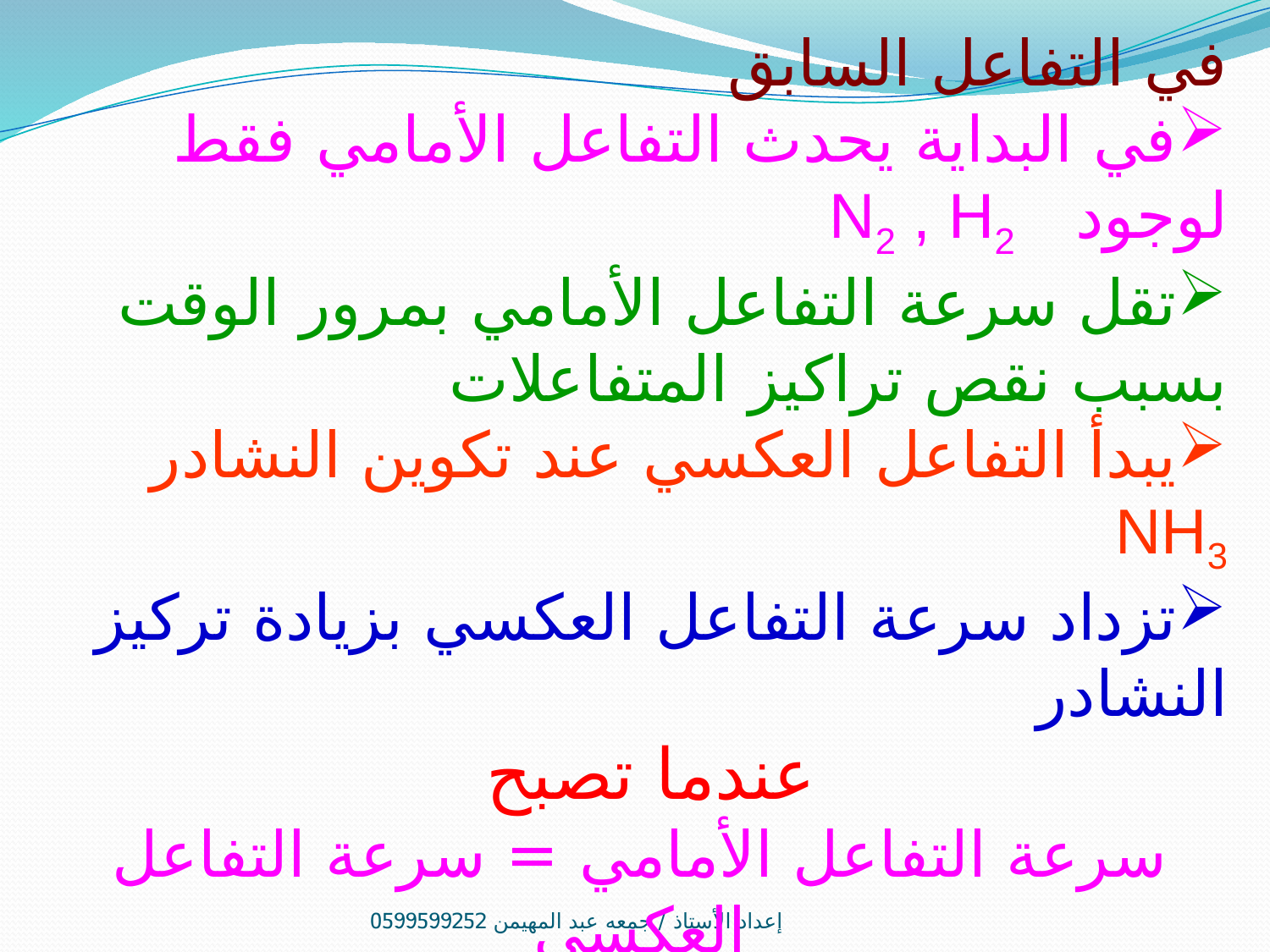

في التفاعل السابق
في البداية يحدث التفاعل الأمامي فقط لوجود   N2 , H2
تقل سرعة التفاعل الأمامي بمرور الوقت بسبب نقص تراكيز المتفاعلات
يبدأ التفاعل العكسي عند تكوين النشادر NH3
تزداد سرعة التفاعل العكسي بزيادة تركيز النشادر
عندما تصبح
سرعة التفاعل الأمامي = سرعة التفاعل العكسي
يكون النظام في حالة اتزان
الاتزان الكيميائي
هو الحالة التي يوازن فيها التفاعل الأمامي و العكسي أحدهما الآخر
إعداد الأستاذ / جمعه عبد المهيمن 0599599252